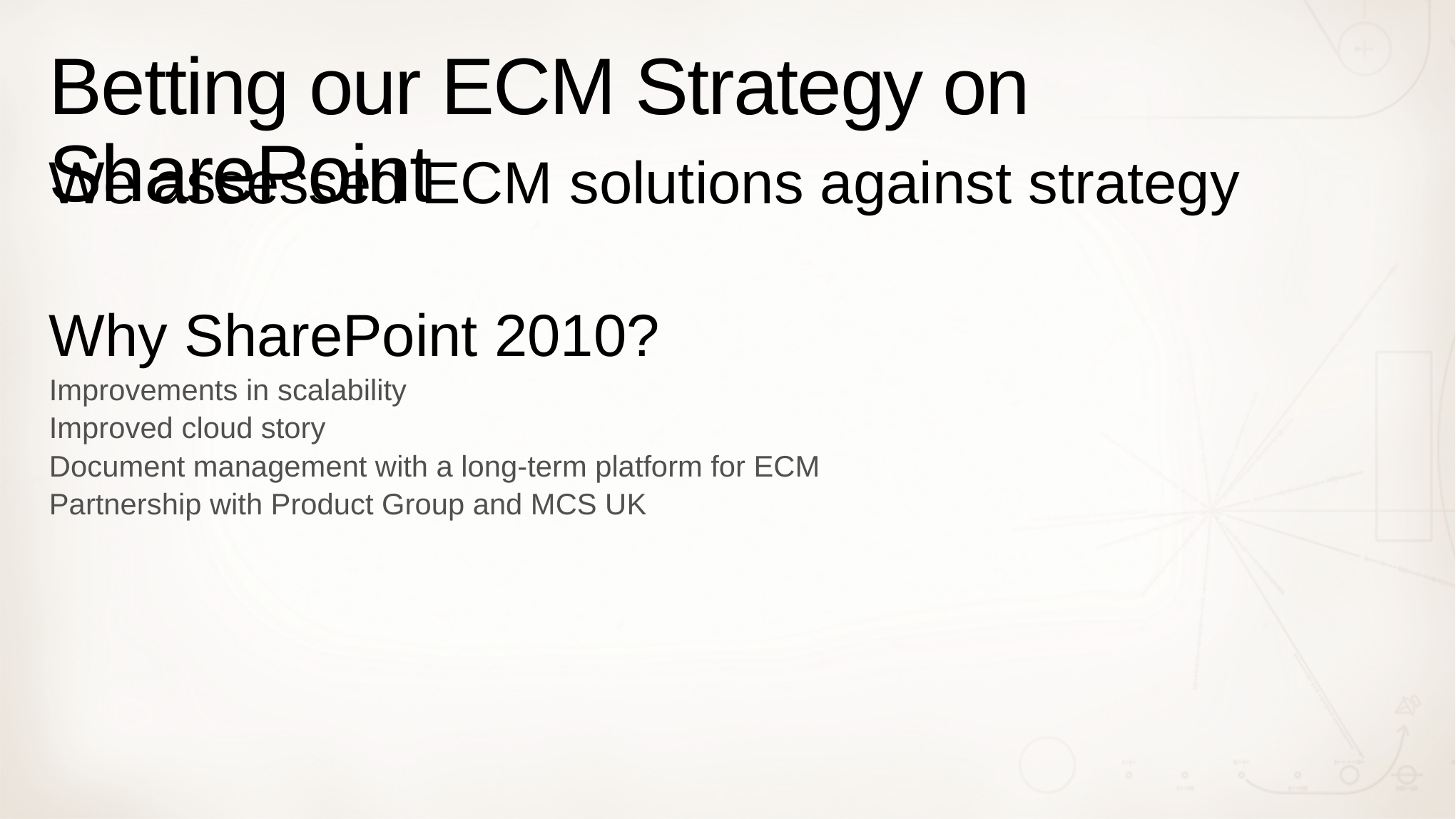

# Betting our ECM Strategy on SharePoint
We assessed ECM solutions against strategy

Why SharePoint 2010?
Improvements in scalability
Improved cloud story
Document management with a long-term platform for ECM
Partnership with Product Group and MCS UK